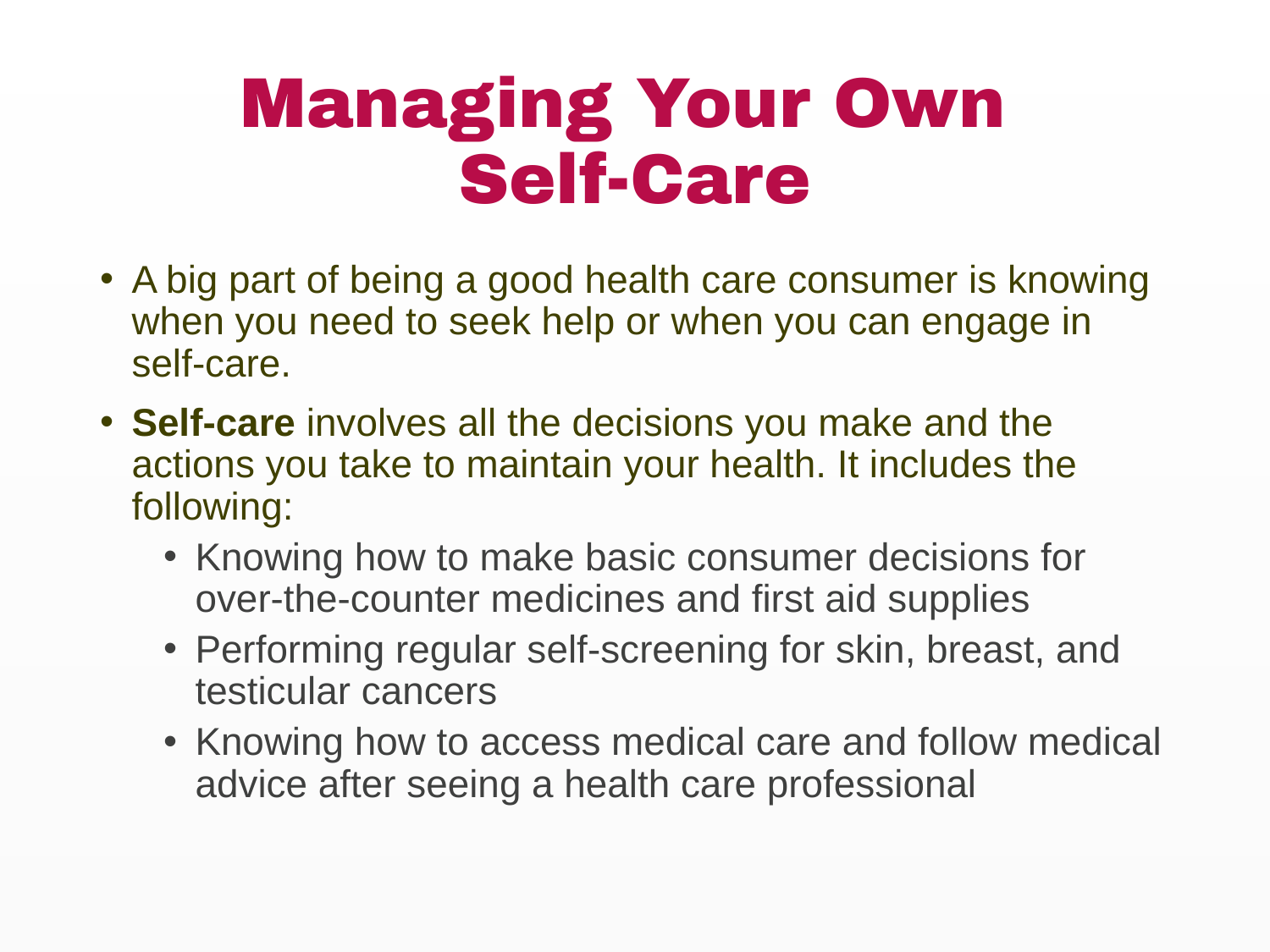

# Managing Your Own Self-Care
A big part of being a good health care consumer is knowing when you need to seek help or when you can engage in self-care.
Self-care involves all the decisions you make and the actions you take to maintain your health. It includes the following:
Knowing how to make basic consumer decisions for over-the-counter medicines and first aid supplies
Performing regular self-screening for skin, breast, and testicular cancers
Knowing how to access medical care and follow medical advice after seeing a health care professional